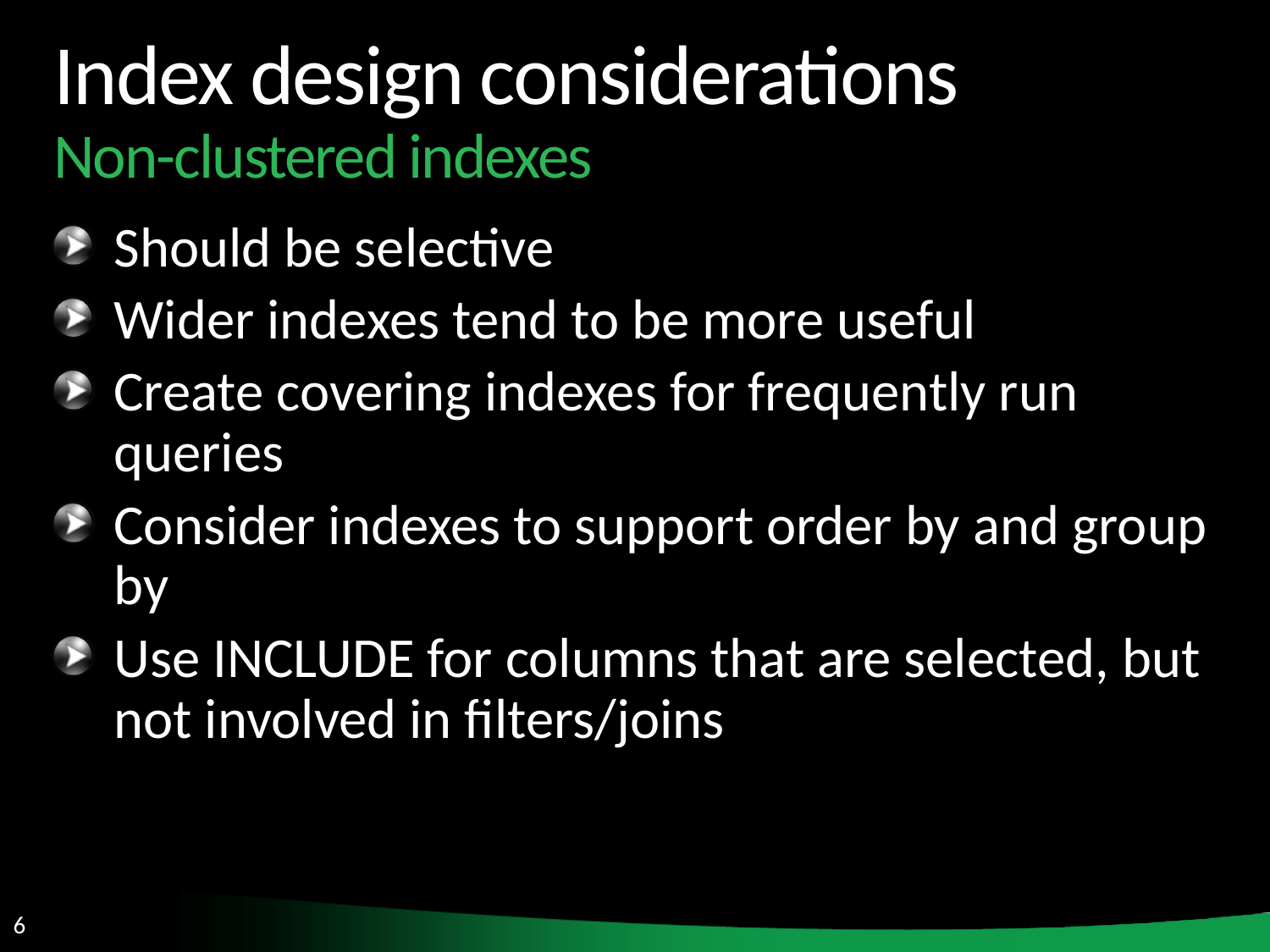

# Index design considerations Non-clustered indexes
Should be selective
Wider indexes tend to be more useful
Create covering indexes for frequently run queries
Consider indexes to support order by and group by
Use INCLUDE for columns that are selected, but not involved in filters/joins